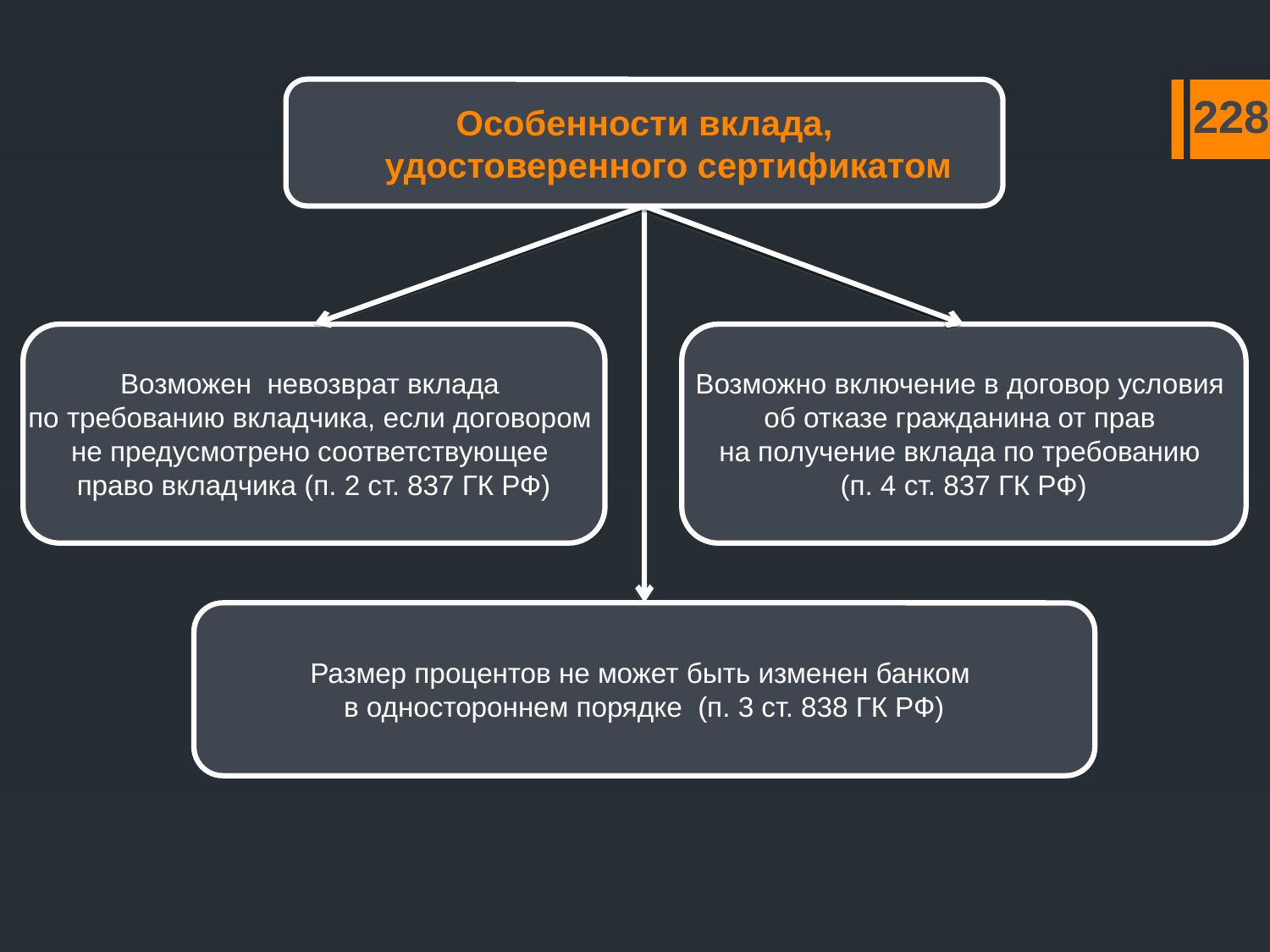

Особенности вклада, удостоверенного сертификатом
228
Возможен  невозврат вклада
по требованию вкладчика, если договором
не предусмотрено соответствующее
право вкладчика (п. 2 ст. 837 ГК РФ)
Возможно включение в договор условия
об отказе гражданина от прав
на получение вклада по требованию
(п. 4 ст. 837 ГК РФ)
Размер процентов не может быть изменен банком
в одностороннем порядке  (п. 3 ст. 838 ГК РФ)